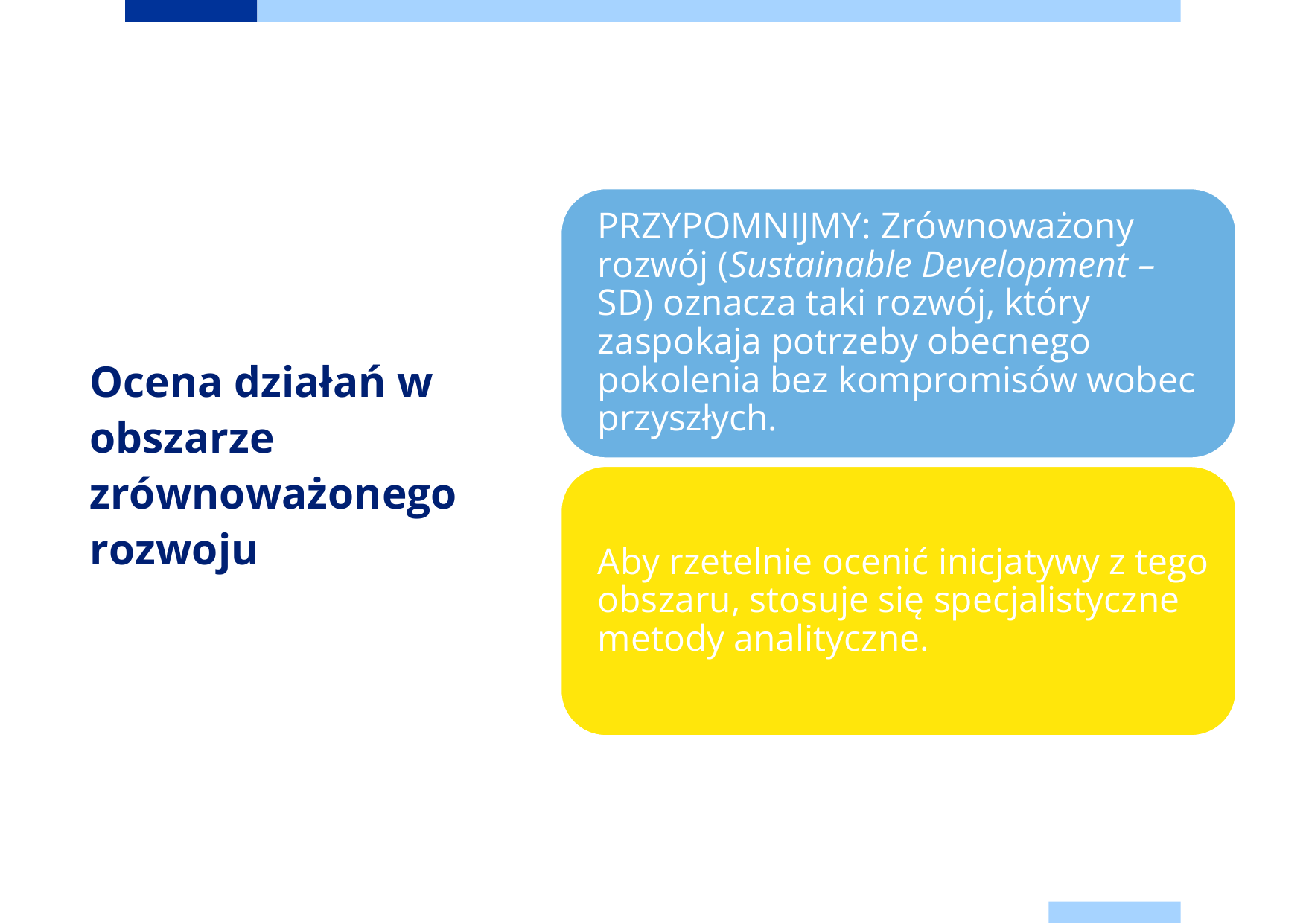

# Ocena działań w obszarze zrównoważonego rozwoju
PRZYPOMNIJMY: Zrównoważony rozwój (Sustainable Development – SD) oznacza taki rozwój, który zaspokaja potrzeby obecnego pokolenia bez kompromisów wobec przyszłych.
Aby rzetelnie ocenić inicjatywy z tego obszaru, stosuje się specjalistyczne metody analityczne.